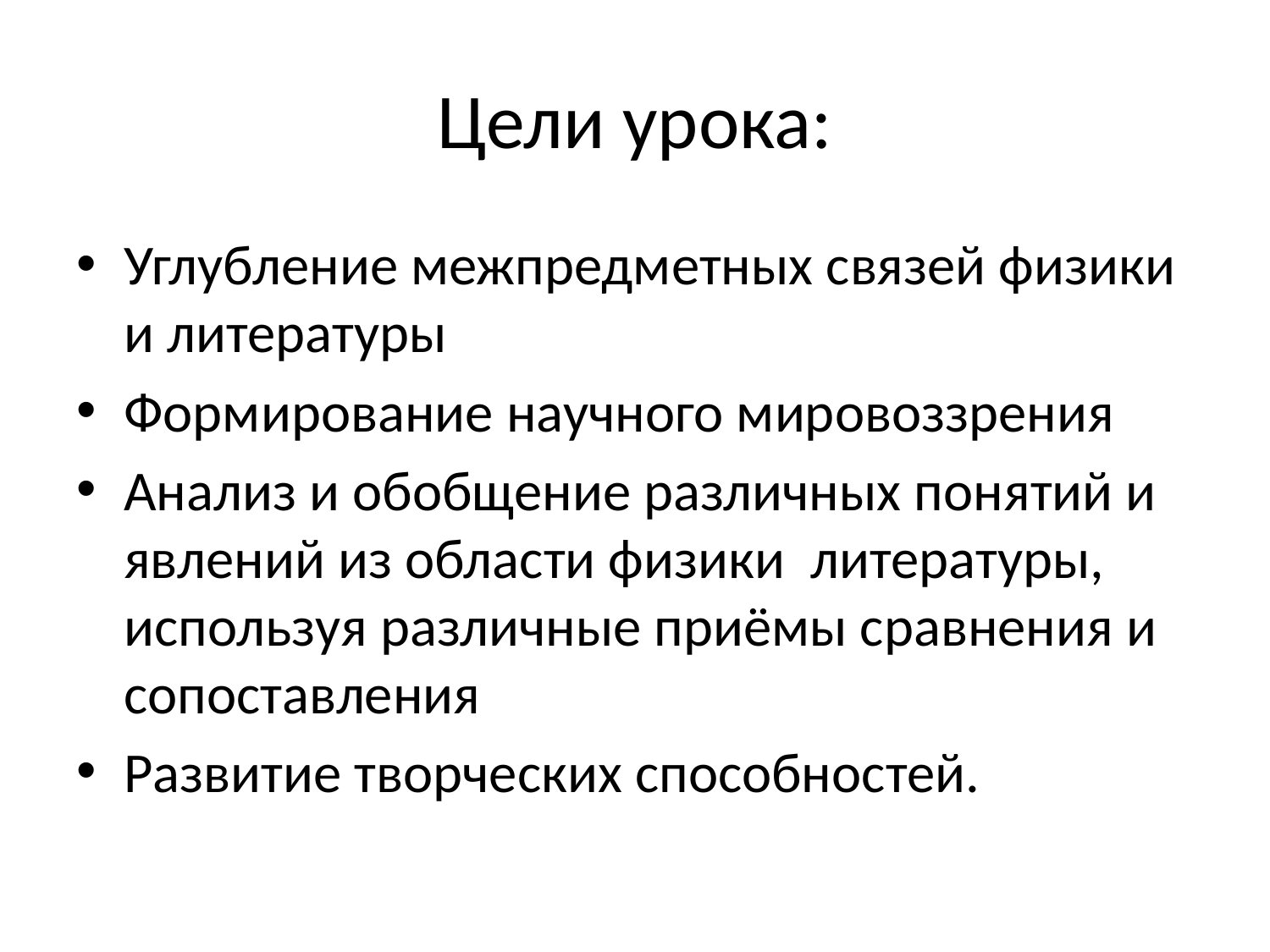

# Цели урока:
Углубление межпредметных связей физики и литературы
Формирование научного мировоззрения
Анализ и обобщение различных понятий и явлений из области физики  литературы, используя различные приёмы сравнения и сопоставления
Развитие творческих способностей.